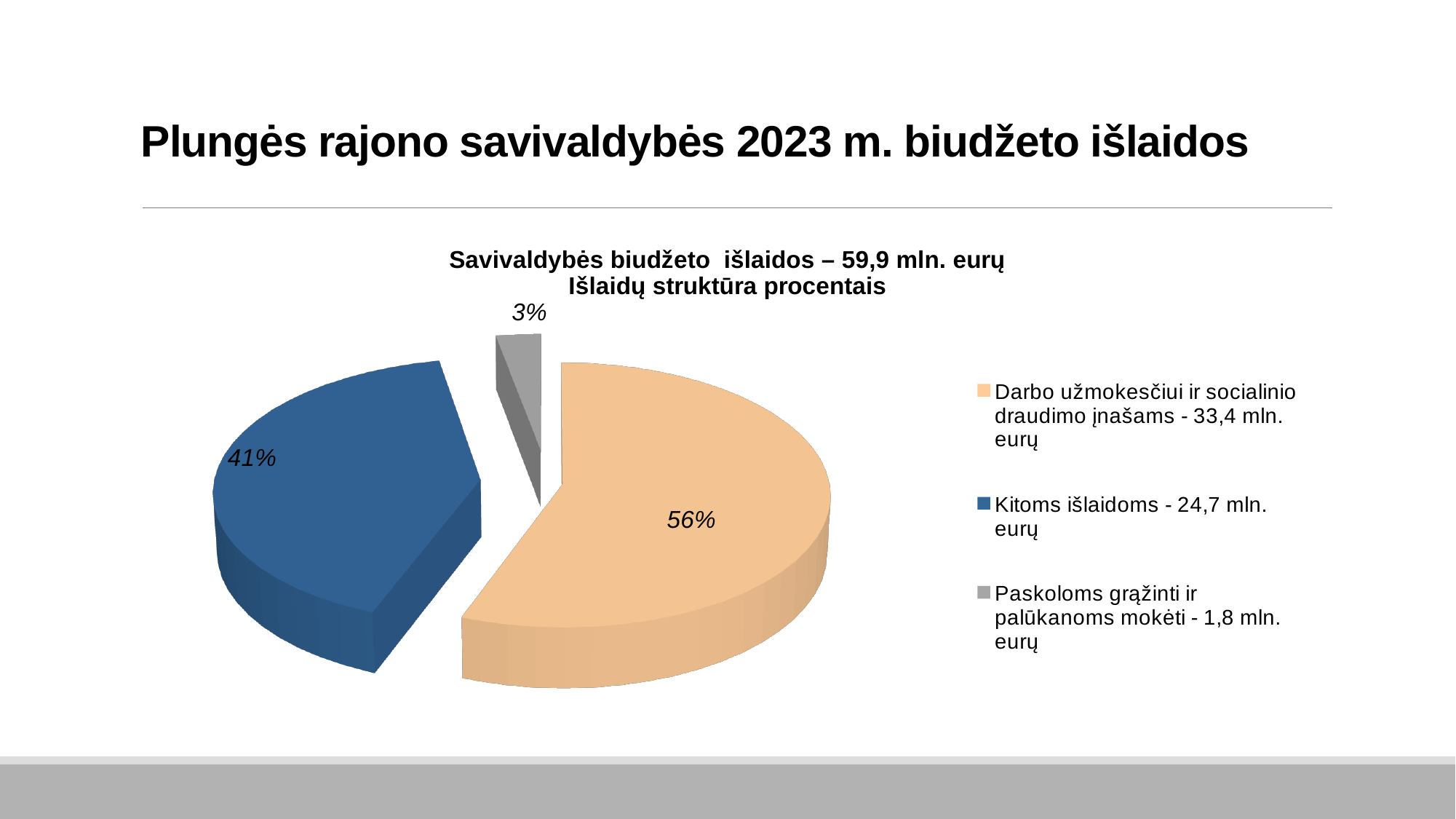

# Plungės rajono savivaldybės 2023 m. biudžeto išlaidos

[unsupported chart]